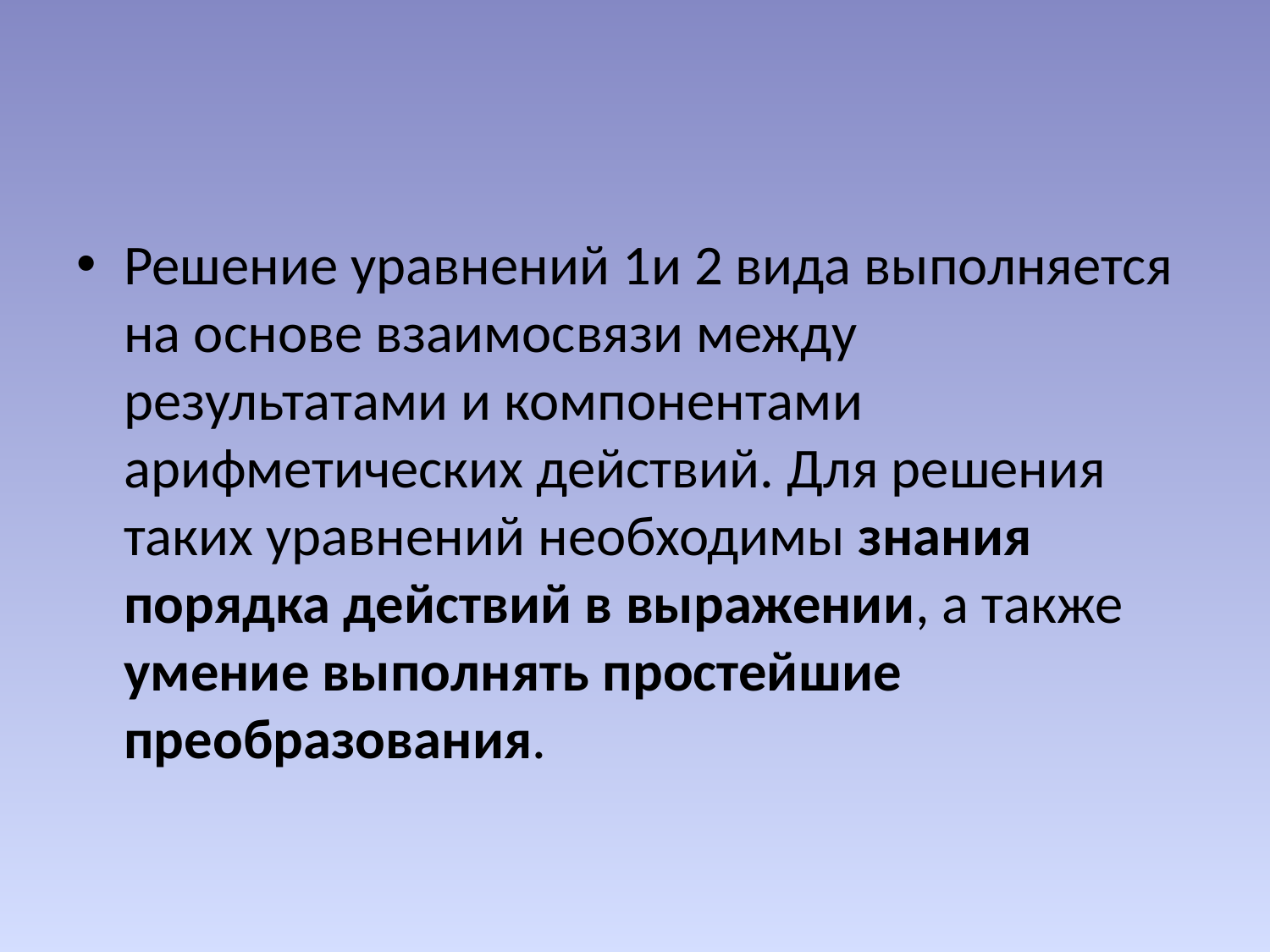

#
Решение уравнений 1и 2 вида выполняется на основе взаимосвязи между результатами и компонентами арифметических действий. Для решения таких уравнений необходимы знания порядка действий в выражении, а также умение выполнять простейшие преобразования.